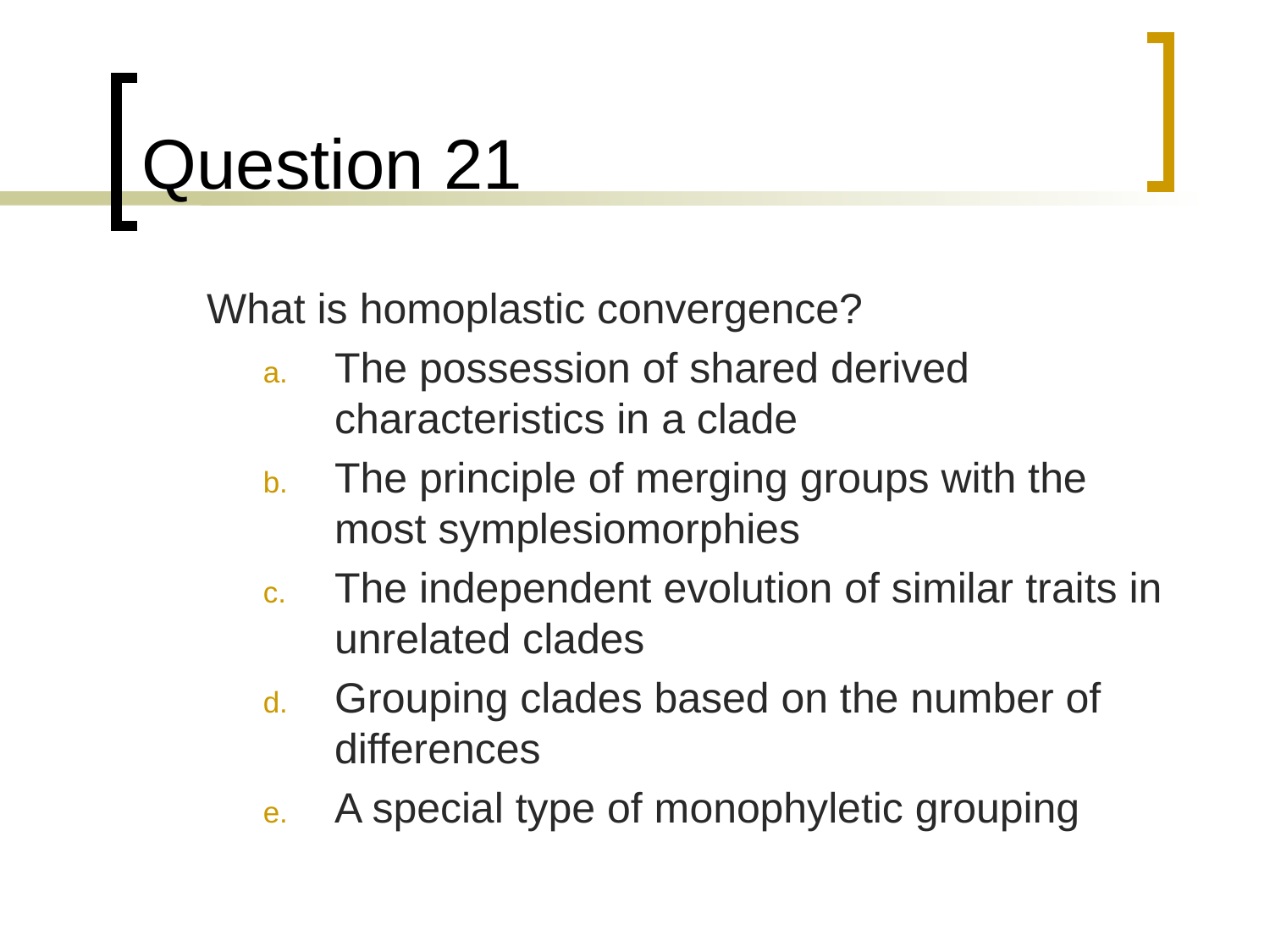

# Question 21
	What is homoplastic convergence?
The possession of shared derived characteristics in a clade
The principle of merging groups with the most symplesiomorphies
The independent evolution of similar traits in unrelated clades
Grouping clades based on the number of differences
A special type of monophyletic grouping